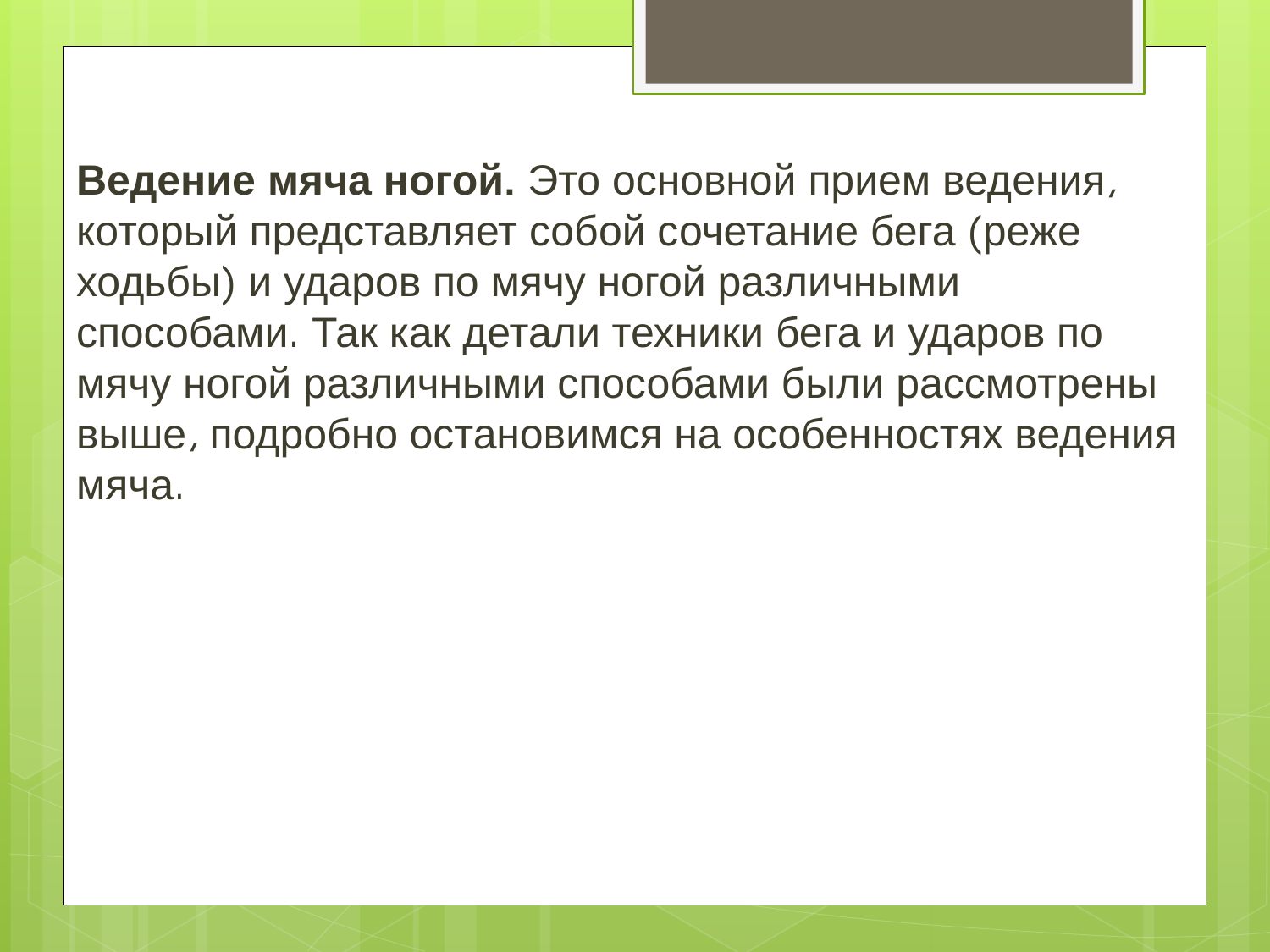

Ведение мяча ногой. Это основной прием ведения, который представляет собой сочетание бега (реже ходьбы) и ударов по мячу ногой различными способами. Так как детали техники бега и ударов по мячу ногой различными способами были рассмотрены выше, подробно остановимся на особенностях ведения мяча.